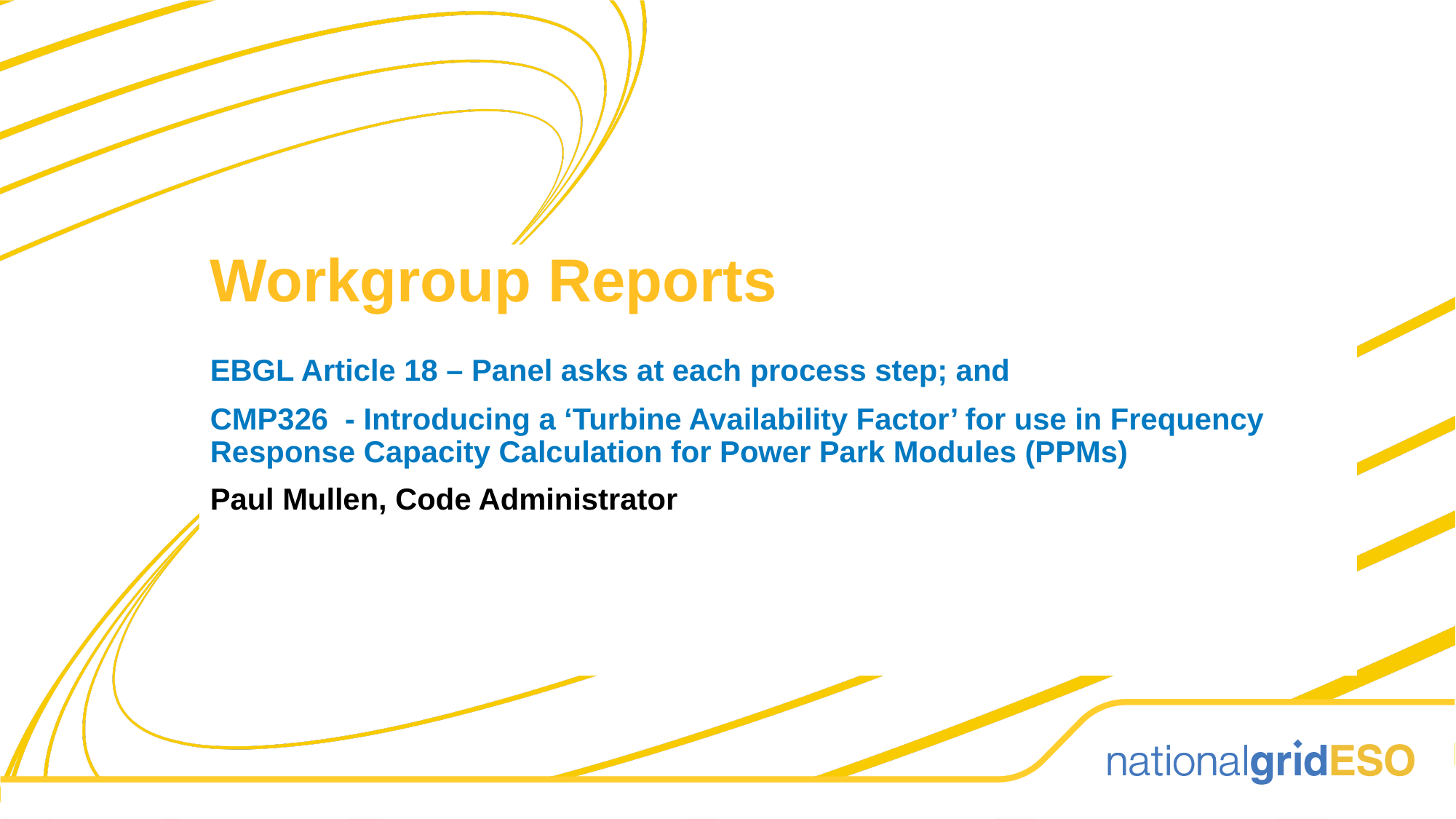

Workgroup Reports

EBGL Article 18 – Panel asks at each process step; and
CMP326  - Introducing a ‘Turbine Availability Factor’ for use in Frequency Response Capacity Calculation for Power Park Modules (PPMs)
Paul Mullen, Code Administrator